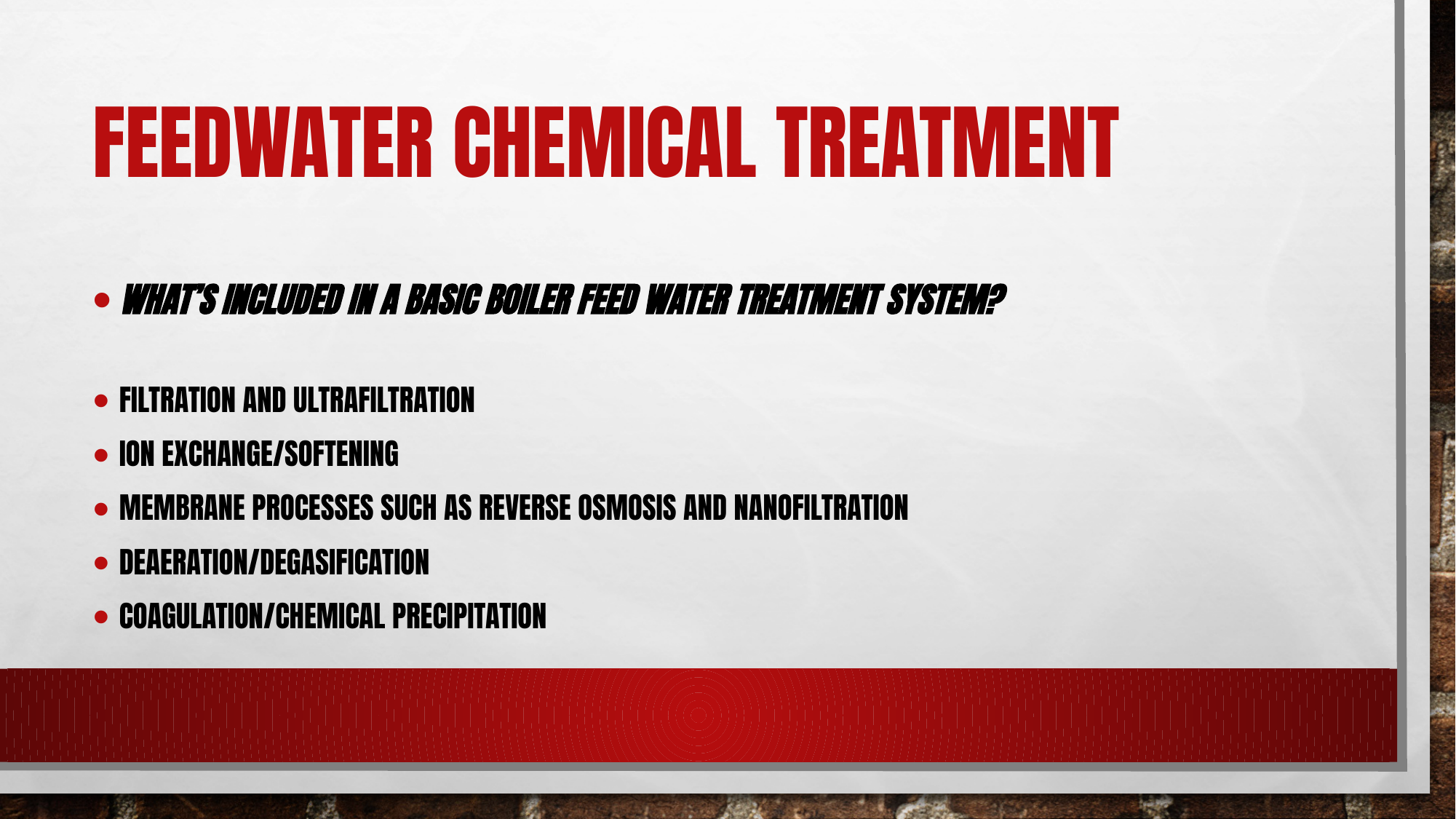

# Feedwater Chemical Treatment
What’s included in a basic boiler feed water treatment system?

Filtration and ultrafiltration
Ion exchange/softening
Membrane processes such as reverse osmosis and nanofiltration
Deaeration/degasification
Coagulation/chemical precipitation